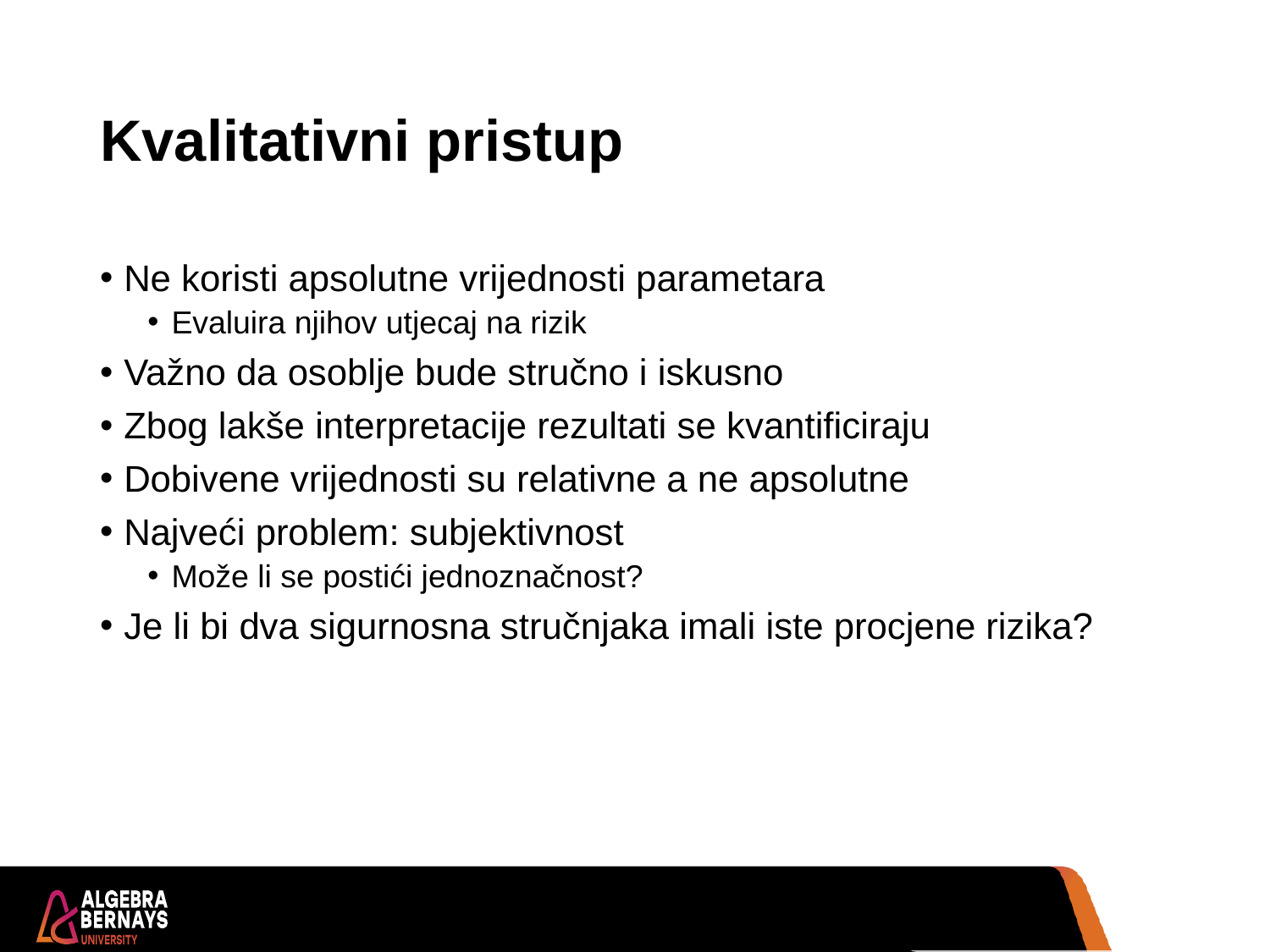

# Kvalitativni pristup
Ne koristi apsolutne vrijednosti parametara
Evaluira njihov utjecaj na rizik
Važno da osoblje bude stručno i iskusno
Zbog lakše interpretacije rezultati se kvantificiraju
Dobivene vrijednosti su relativne a ne apsolutne
Najveći problem: subjektivnost
Može li se postići jednoznačnost?
Je li bi dva sigurnosna stručnjaka imali iste procjene rizika?